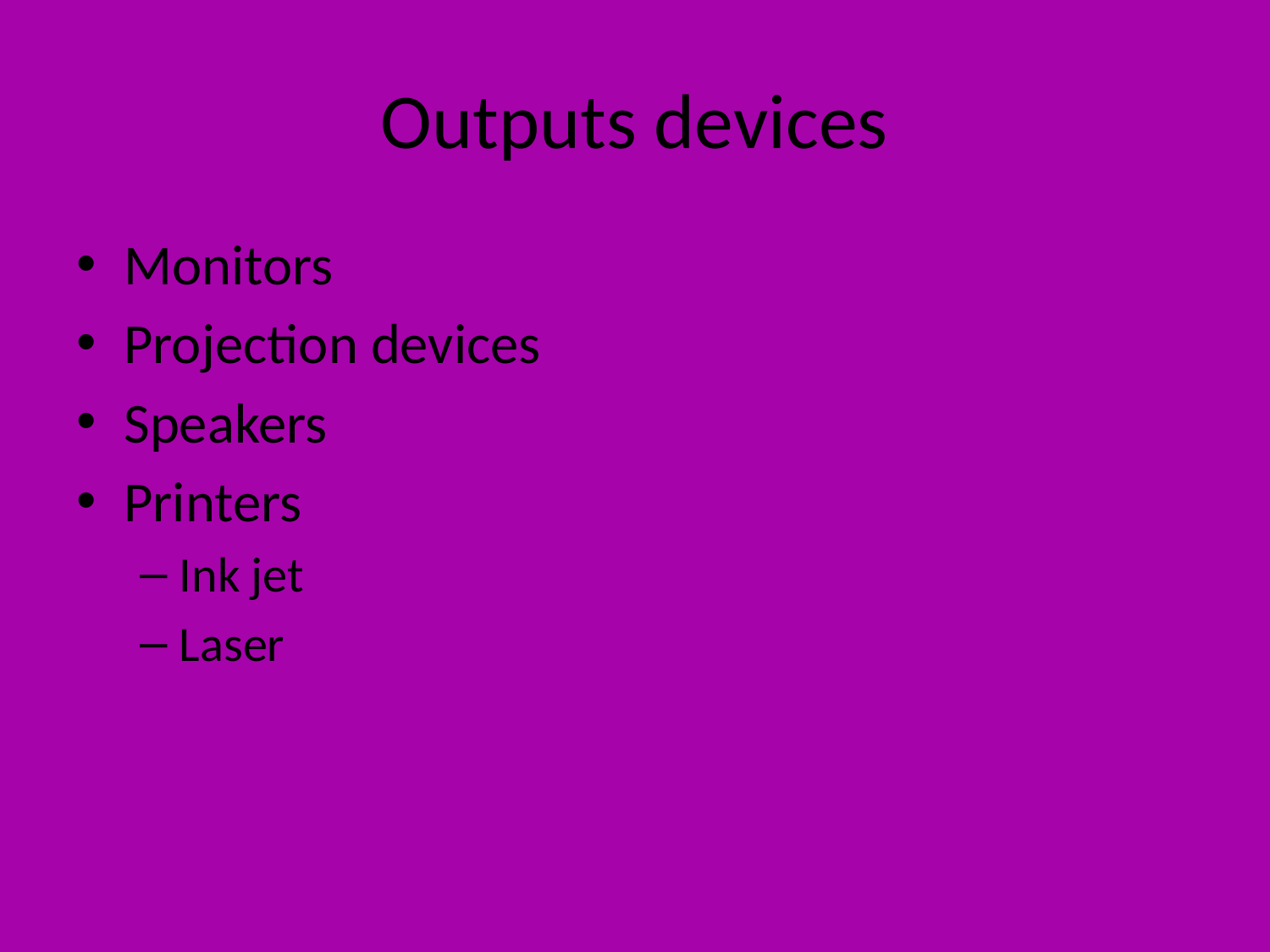

# Outputs devices
Monitors
Projection devices
Speakers
Printers
Ink jet
Laser